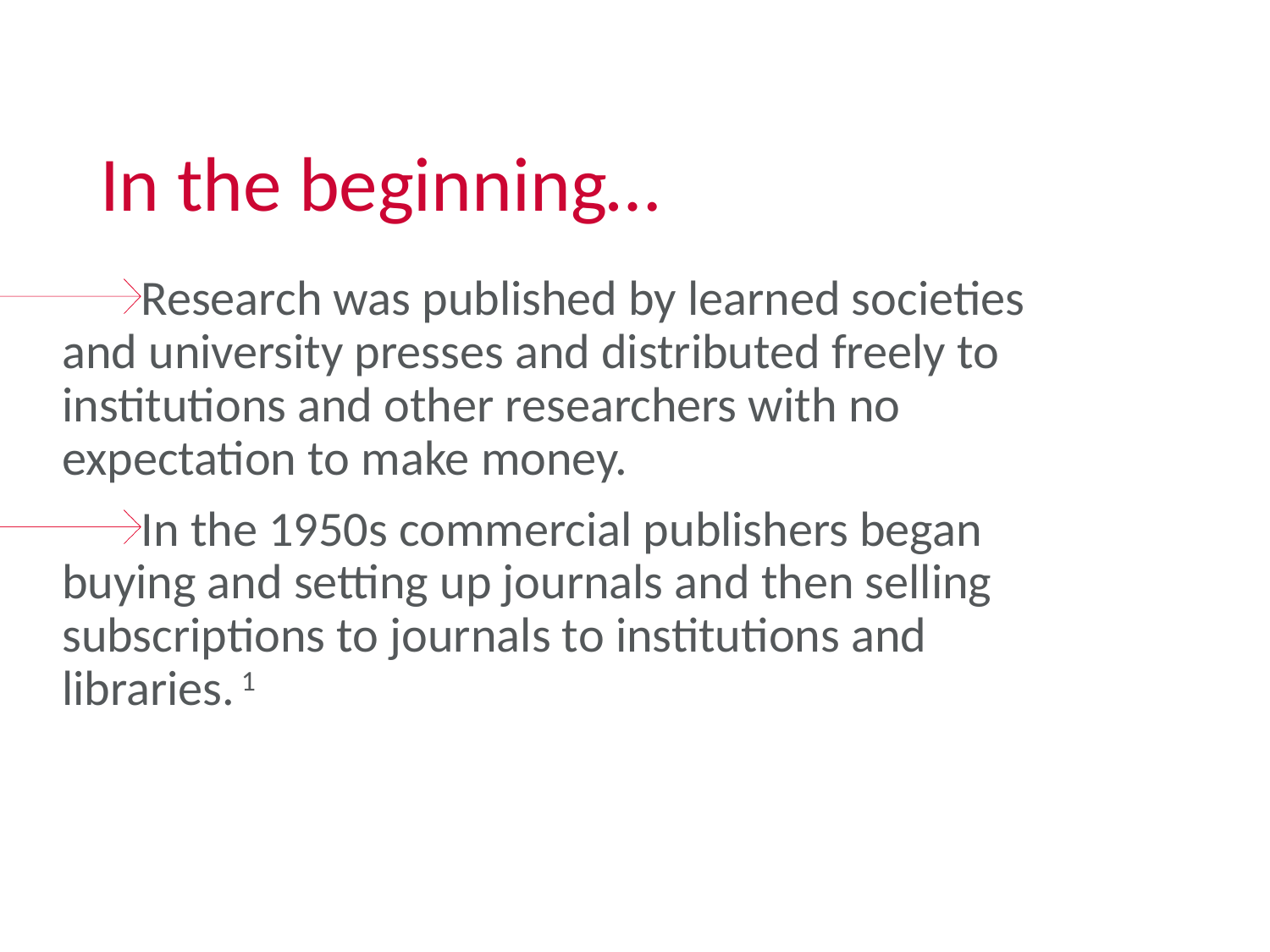

# In the beginning…
Research was published by learned societies and university presses and distributed freely to institutions and other researchers with no expectation to make money.
In the 1950s commercial publishers began buying and setting up journals and then selling subscriptions to journals to institutions and libraries. 1